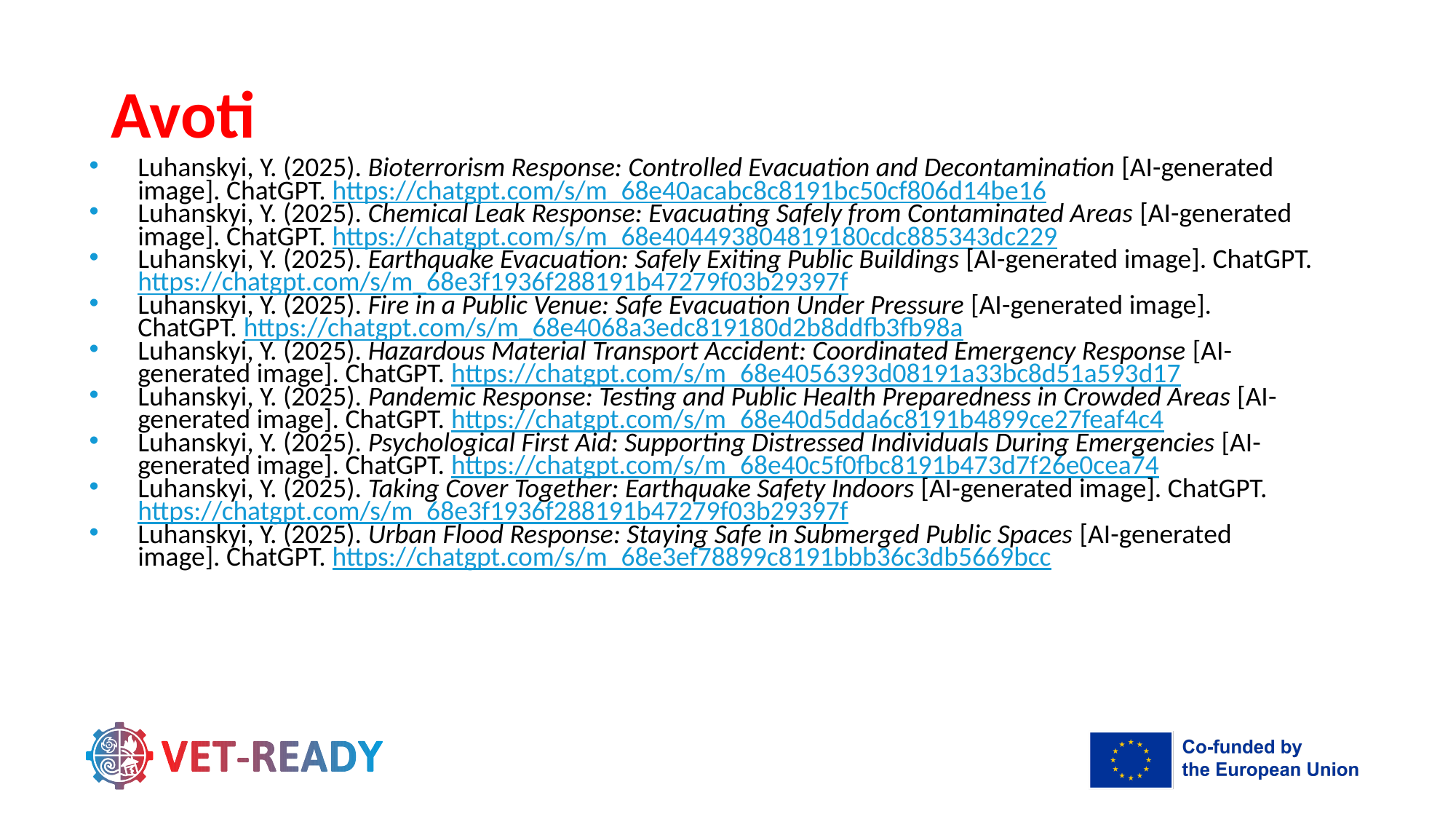

# Avoti

Luhanskyi, Y. (2025). Bioterrorism Response: Controlled Evacuation and Decontamination [AI-generated image]. ChatGPT. https://chatgpt.com/s/m_68e40acabc8c8191bc50cf806d14be16
Luhanskyi, Y. (2025). Chemical Leak Response: Evacuating Safely from Contaminated Areas [AI-generated image]. ChatGPT. https://chatgpt.com/s/m_68e404493804819180cdc885343dc229
Luhanskyi, Y. (2025). Earthquake Evacuation: Safely Exiting Public Buildings [AI-generated image]. ChatGPT. https://chatgpt.com/s/m_68e3f1936f288191b47279f03b29397f
Luhanskyi, Y. (2025). Fire in a Public Venue: Safe Evacuation Under Pressure [AI-generated image]. ChatGPT. https://chatgpt.com/s/m_68e4068a3edc819180d2b8ddfb3fb98a
Luhanskyi, Y. (2025). Hazardous Material Transport Accident: Coordinated Emergency Response [AI-generated image]. ChatGPT. https://chatgpt.com/s/m_68e4056393d08191a33bc8d51a593d17
Luhanskyi, Y. (2025). Pandemic Response: Testing and Public Health Preparedness in Crowded Areas [AI-generated image]. ChatGPT. https://chatgpt.com/s/m_68e40d5dda6c8191b4899ce27feaf4c4
Luhanskyi, Y. (2025). Psychological First Aid: Supporting Distressed Individuals During Emergencies [AI-generated image]. ChatGPT. https://chatgpt.com/s/m_68e40c5f0fbc8191b473d7f26e0cea74
Luhanskyi, Y. (2025). Taking Cover Together: Earthquake Safety Indoors [AI-generated image]. ChatGPT. https://chatgpt.com/s/m_68e3f1936f288191b47279f03b29397f
Luhanskyi, Y. (2025). Urban Flood Response: Staying Safe in Submerged Public Spaces [AI-generated image]. ChatGPT. https://chatgpt.com/s/m_68e3ef78899c8191bbb36c3db5669bcc